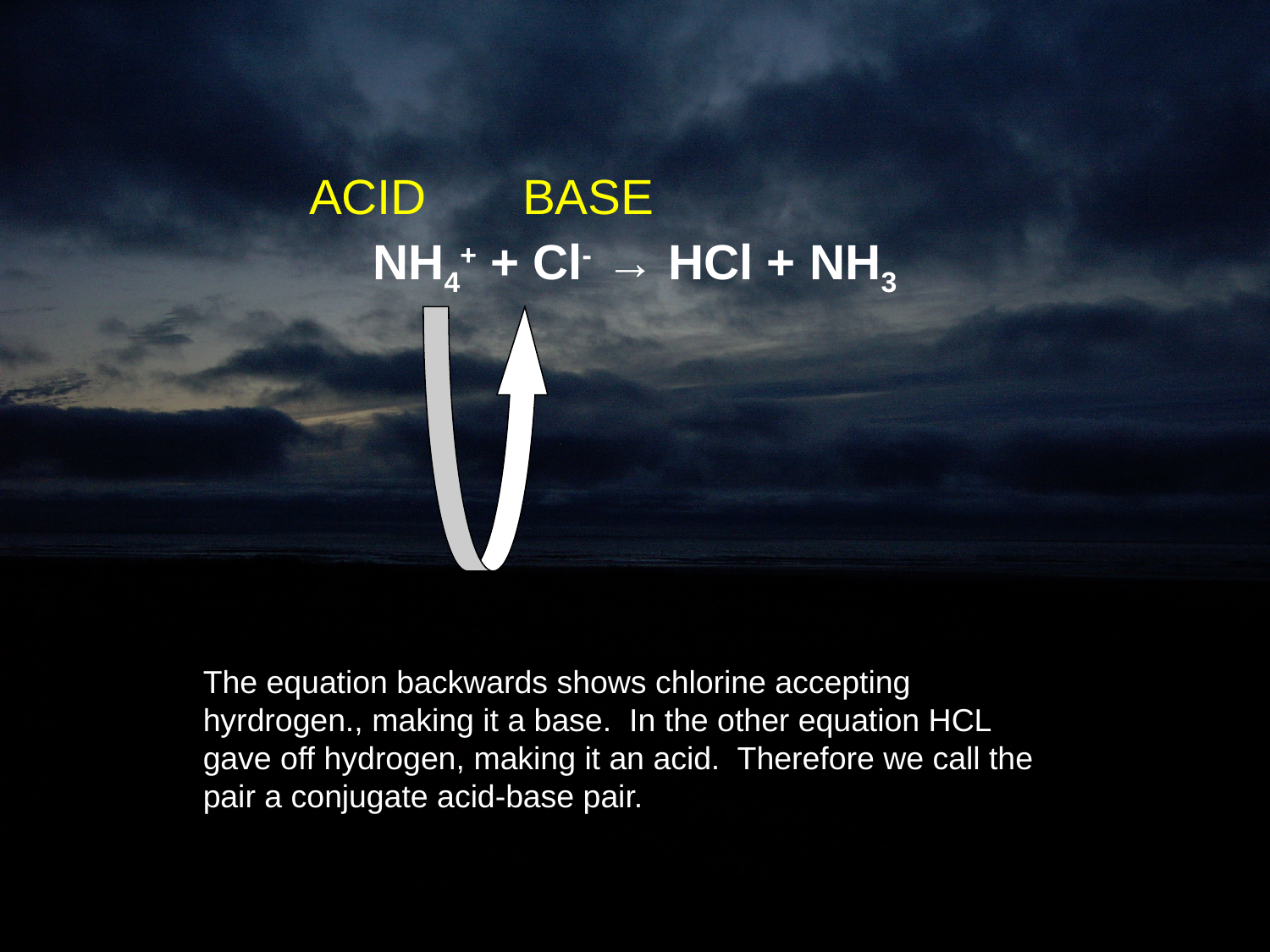

ACID
BASE
NH4+ + Cl- → HCl + NH3

The equation backwards shows chlorine accepting hyrdrogen., making it a base.  In the other equation HCL gave off hydrogen, making it an acid.  Therefore we call the pair a conjugate acid-base pair.